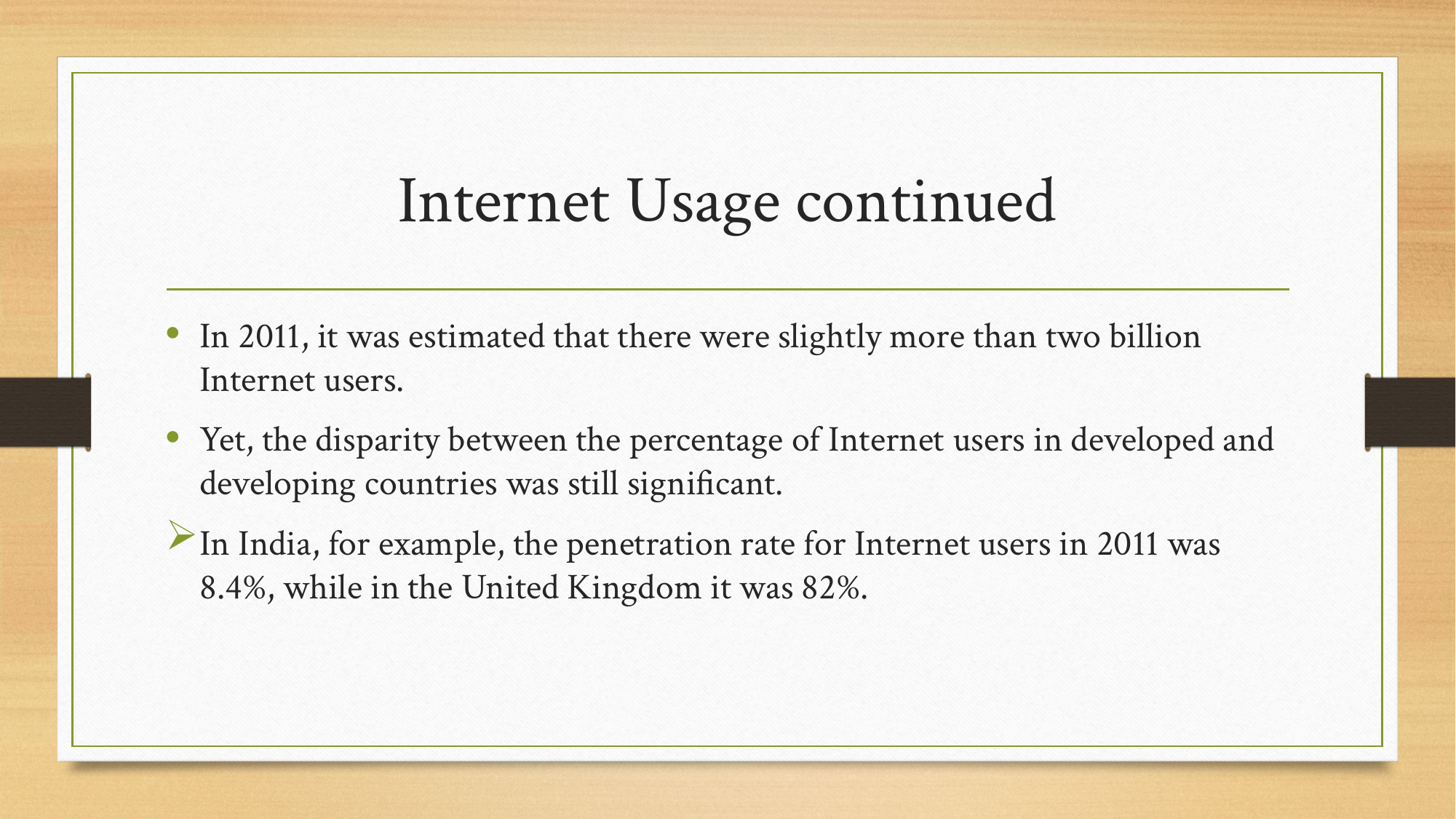

# Internet Usage continued
In 2011, it was estimated that there were slightly more than two billion Internet users.
Yet, the disparity between the percentage of Internet users in developed and developing countries was still significant.
In India, for example, the penetration rate for Internet users in 2011 was 8.4%, while in the United Kingdom it was 82%.